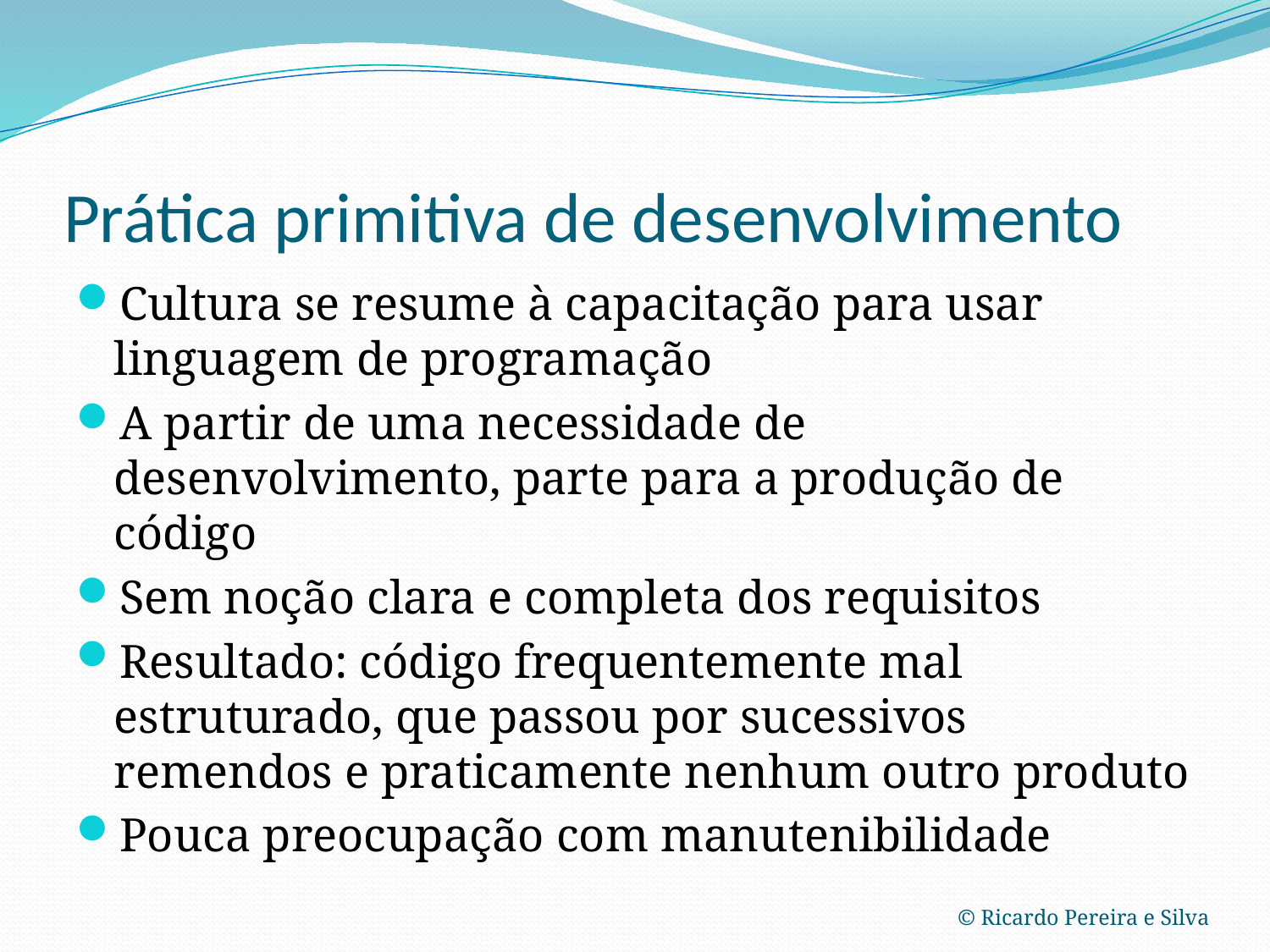

# Prática primitiva de desenvolvimento
Cultura se resume à capacitação para usar linguagem de programação
A partir de uma necessidade de desenvolvimento, parte para a produção de código
Sem noção clara e completa dos requisitos
Resultado: código frequentemente mal estruturado, que passou por sucessivos remendos e praticamente nenhum outro produto
Pouca preocupação com manutenibilidade
© Ricardo Pereira e Silva